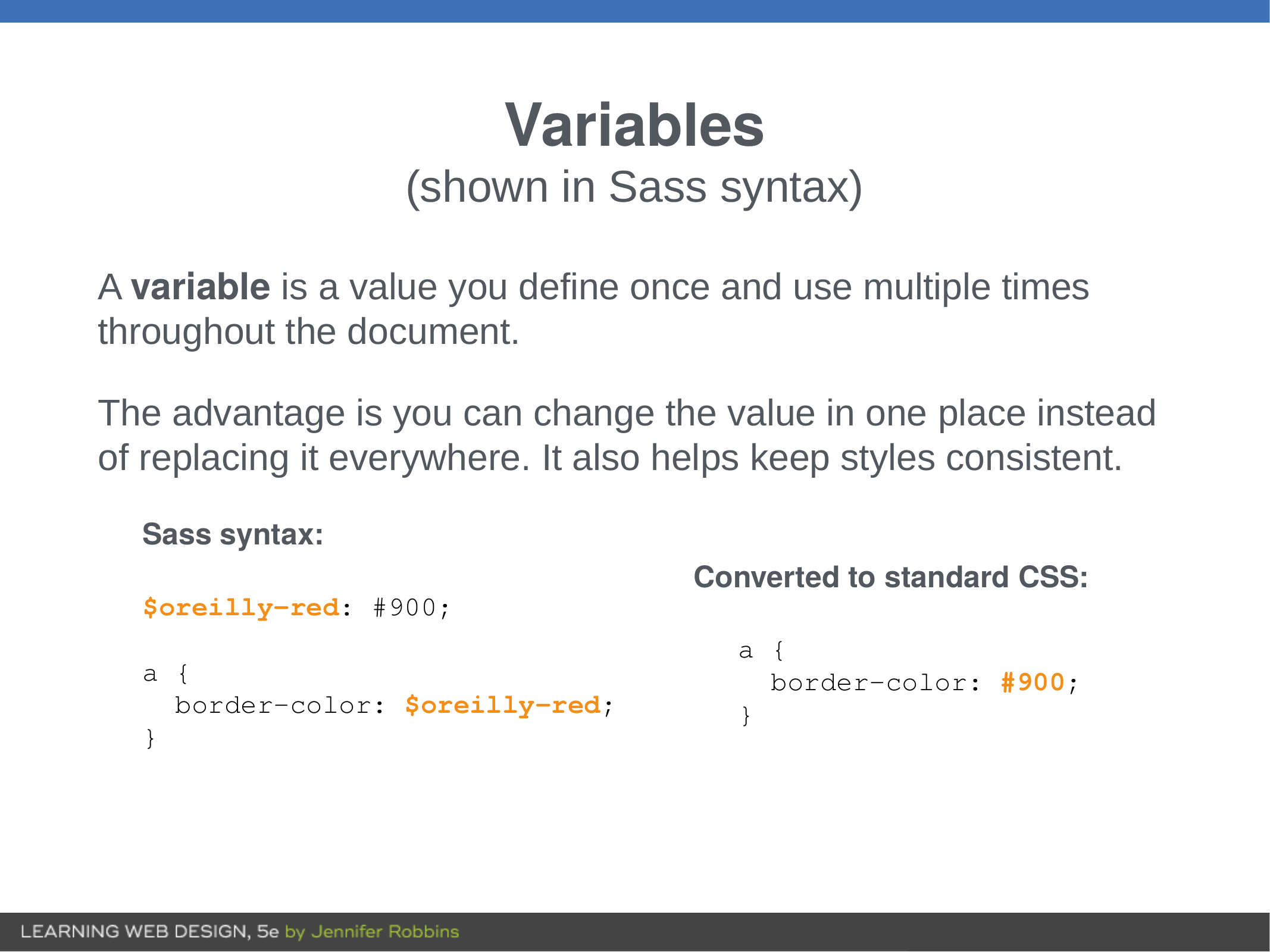

# Variables
(shown in Sass syntax)
A variable is a value you define once and use multiple times throughout the document.
The advantage is you can change the value in one place instead of replacing it everywhere. It also helps keep styles consistent.
Sass syntax:
$oreilly-red: #900;

a {
  border-color: $oreilly-red;
}
Converted to standard CSS:
a {
  border-color: #900;
}